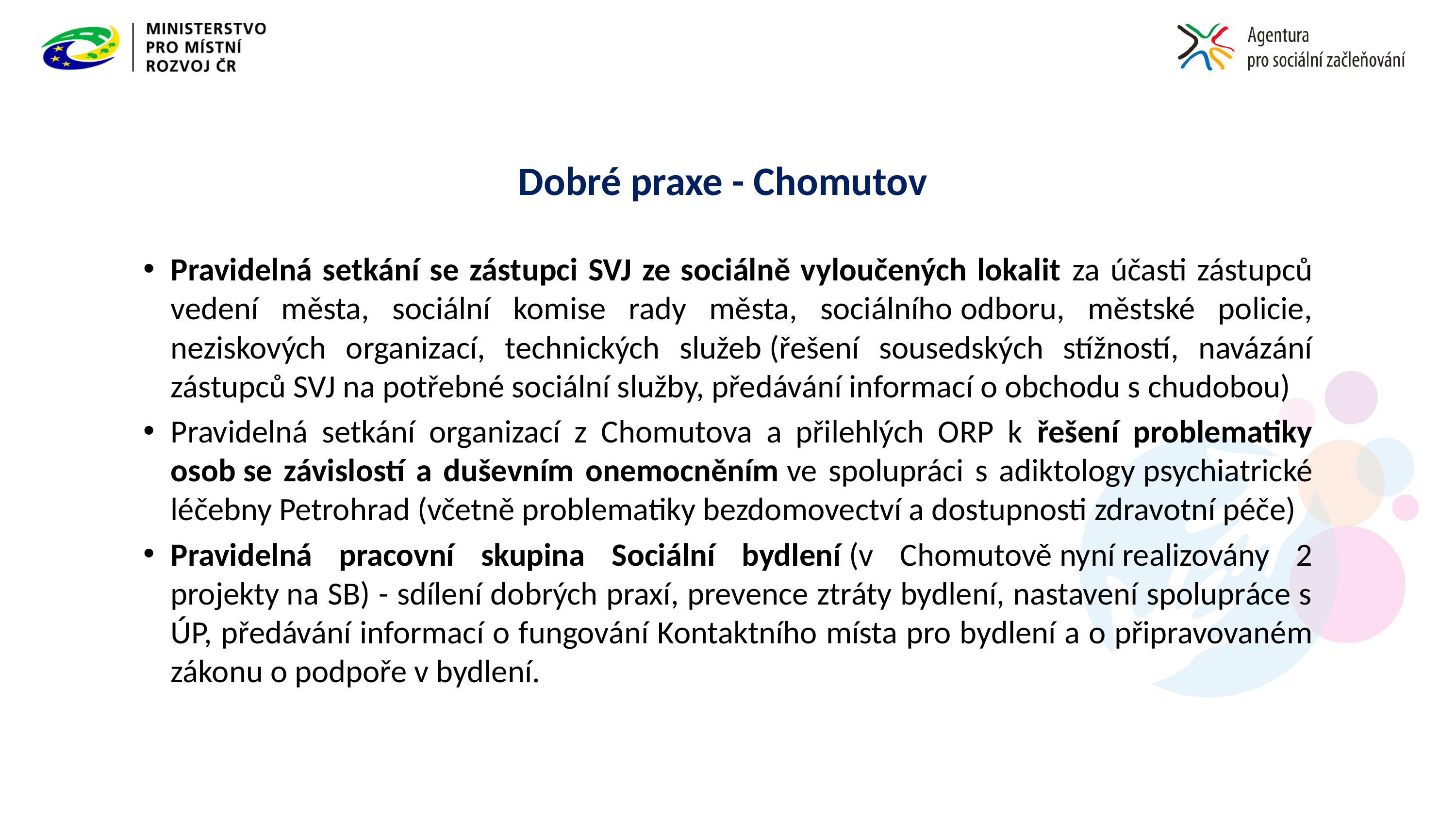

# Dobré praxe - Chomutov
Pravidelná setkání se zástupci SVJ ze sociálně vyloučených lokalit za účasti zástupců vedení města, sociální komise rady města, sociálního odboru, městské policie, neziskových organizací, technických služeb (řešení sousedských stížností, navázání zástupců SVJ na potřebné sociální služby, předávání informací o obchodu s chudobou)
Pravidelná setkání organizací z Chomutova a přilehlých ORP k řešení problematiky osob se závislostí a duševním onemocněním ve spolupráci s adiktology psychiatrické léčebny Petrohrad (včetně problematiky bezdomovectví a dostupnosti zdravotní péče)
Pravidelná pracovní skupina Sociální bydlení (v Chomutově nyní realizovány 2 projekty na SB) - sdílení dobrých praxí, prevence ztráty bydlení, nastavení spolupráce s ÚP, předávání informací o fungování Kontaktního místa pro bydlení a o připravovaném zákonu o podpoře v bydlení.